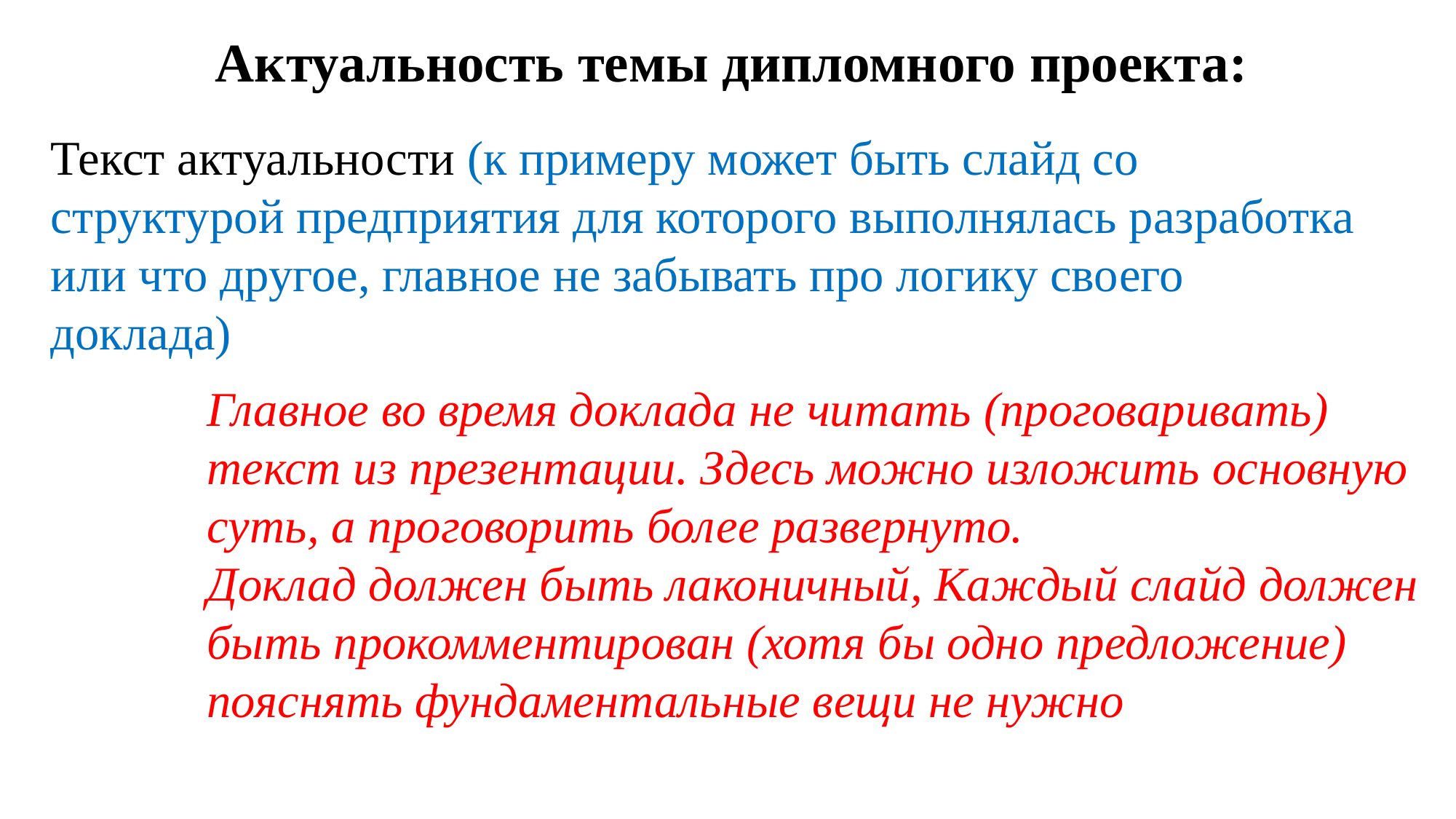

Актуальность темы дипломного проекта:
Текст актуальности (к примеру может быть слайд со структурой предприятия для которого выполнялась разработка или что другое, главное не забывать про логику своего доклада)
Главное во время доклада не читать (проговаривать) текст из презентации. Здесь можно изложить основную суть, а проговорить более развернуто.
Доклад должен быть лаконичный, Каждый слайд должен быть прокомментирован (хотя бы одно предложение) пояснять фундаментальные вещи не нужно